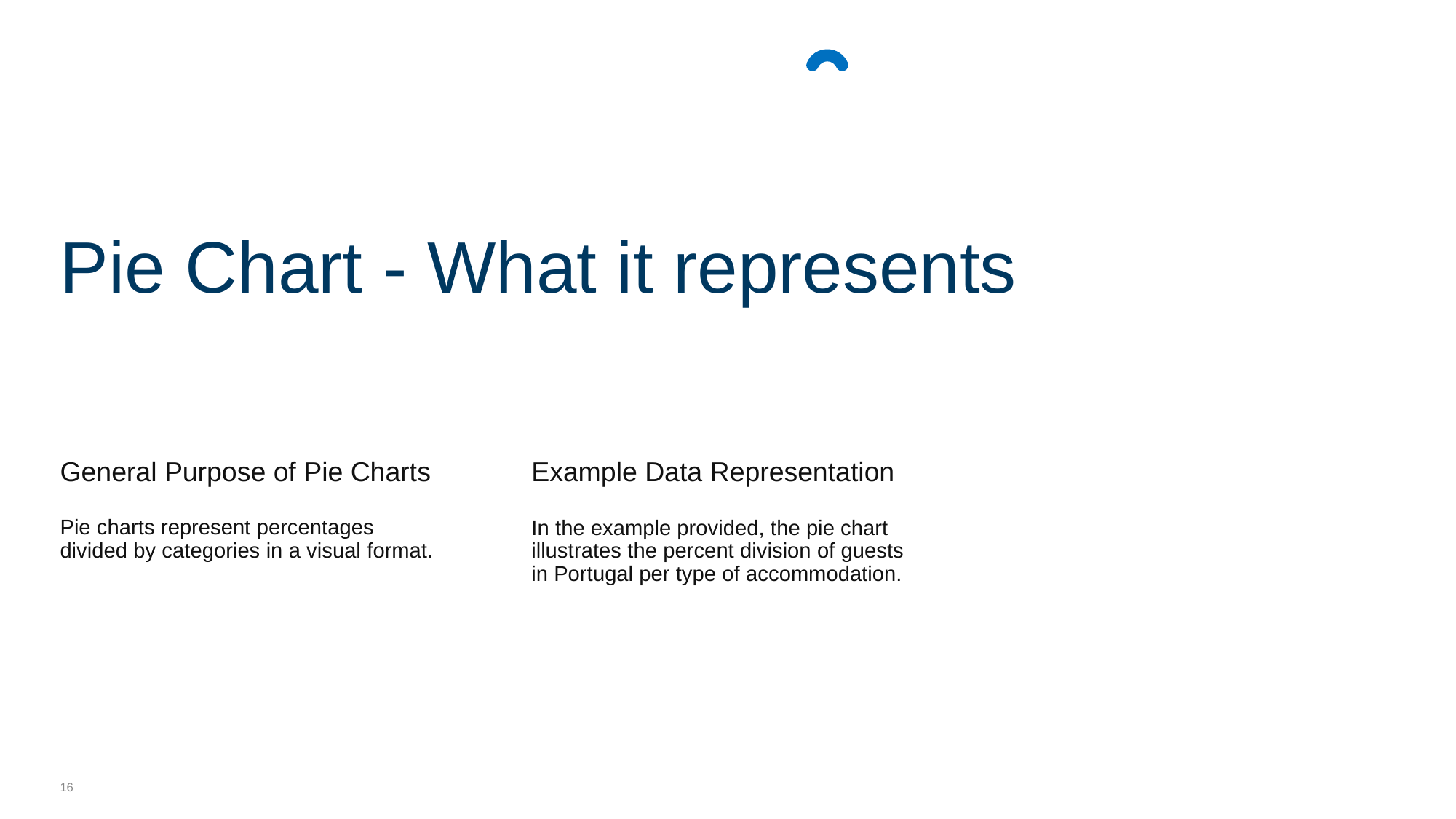

Pie Chart - What it represents
Example Data Representation
General Purpose of Pie Charts
Pie charts represent percentages divided by categories in a visual format.
In the example provided, the pie chart illustrates the percent division of guests in Portugal per type of accommodation.
16